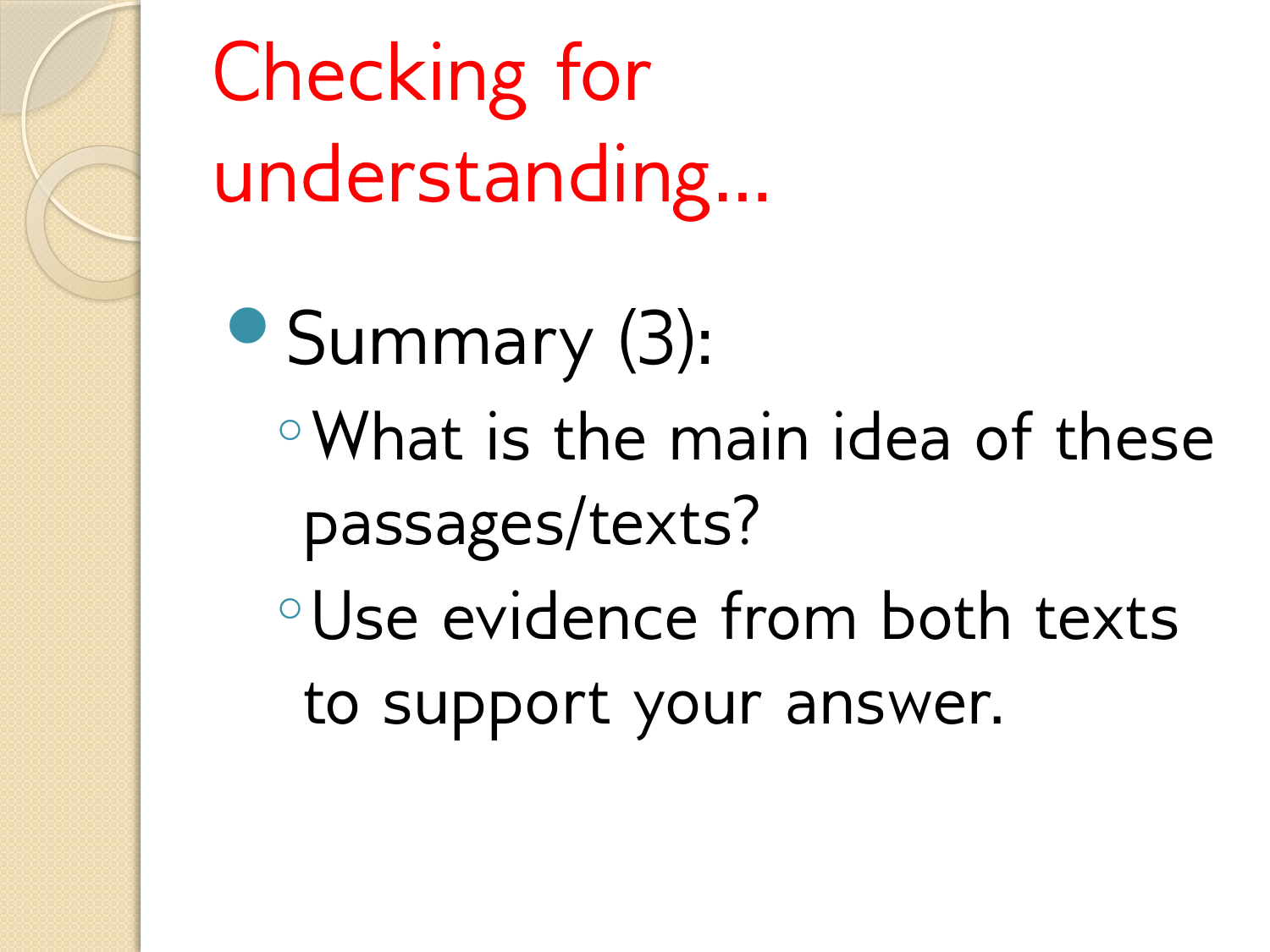

# Checking for understanding…
Summary (3):
What is the main idea of these passages/texts?
Use evidence from both texts to support your answer.